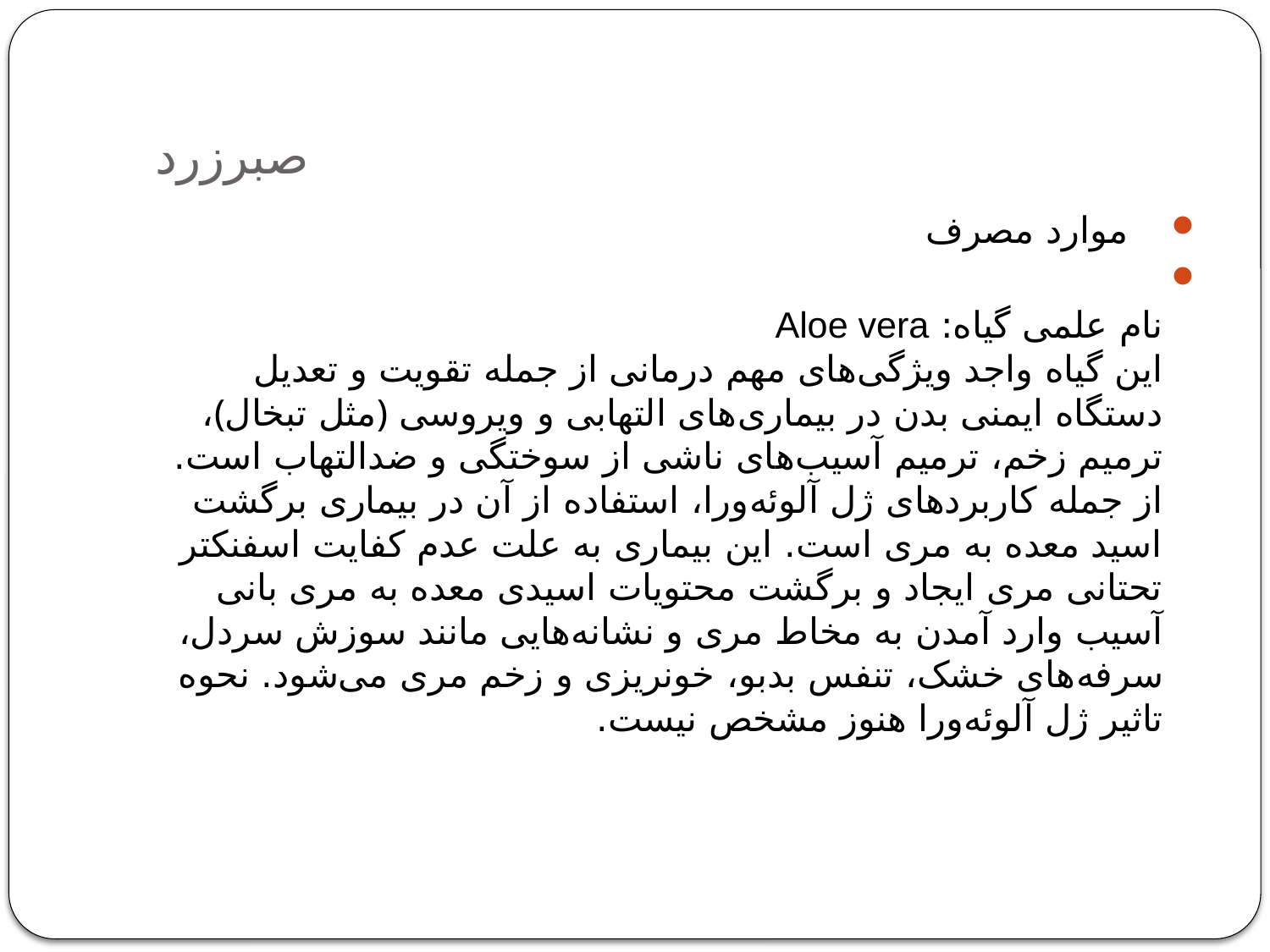

# صبرزرد
   موارد مصرف
نام علمی گیاه: Aloe vera
این گیاه واجد ویژگی‌های مهم درمانی از جمله تقویت و تعدیل دستگاه ایمنی بدن در بیماری‌های التهابی و ویروسی ﴿مثل تبخال﴾، ترمیم زخم، ترمیم آسیب‌های ناشی از سوختگی و ضدالتهاب است. از جمله کاربردهای ژل آلوئه‌ورا، استفاده از آن در بیماری برگشت اسید معده به مری است. این بیماری به علت عدم کفایت اسفنکتر تحتانی مری ایجاد و برگشت محتویات اسیدی معده به مری بانی آسیب وارد آمدن به مخاط مری و نشانه‌هایی مانند سوزش سردل، سرفه‌های خشک، تنفس بدبو، خونریزی و زخم مری می‌شود. نحوه تاثیر ژل آلوئه‌ورا هنوز مشخص نیست.